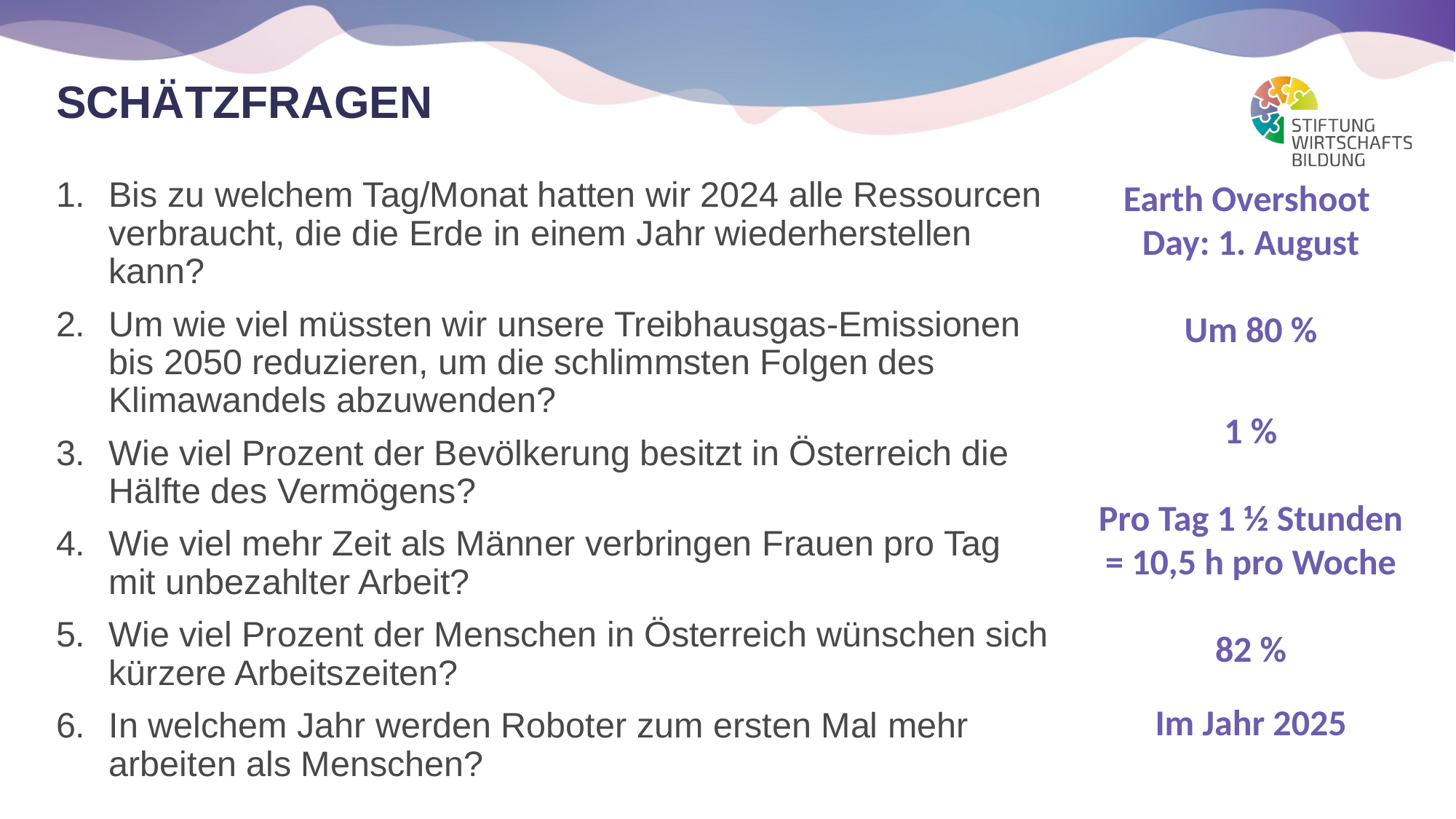

# Schätzfragen
Earth Overshoot
Day: 1. August

Um 80 %

1 %

Pro Tag 1 ½ Stunden
= 10,5 h pro Woche

82 %

Im Jahr 2025
Bis zu welchem Tag/Monat hatten wir 2024 alle Ressourcen verbraucht, die die Erde in einem Jahr wiederherstellen kann?
Um wie viel müssten wir unsere Treibhausgas-Emissionen bis 2050 reduzieren, um die schlimmsten Folgen des Klimawandels abzuwenden?
Wie viel Prozent der Bevölkerung besitzt in Österreich die Hälfte des Vermögens?
Wie viel mehr Zeit als Männer verbringen Frauen pro Tag mit unbezahlter Arbeit?
Wie viel Prozent der Menschen in Österreich wünschen sich kürzere Arbeitszeiten?
In welchem Jahr werden Roboter zum ersten Mal mehr arbeiten als Menschen?